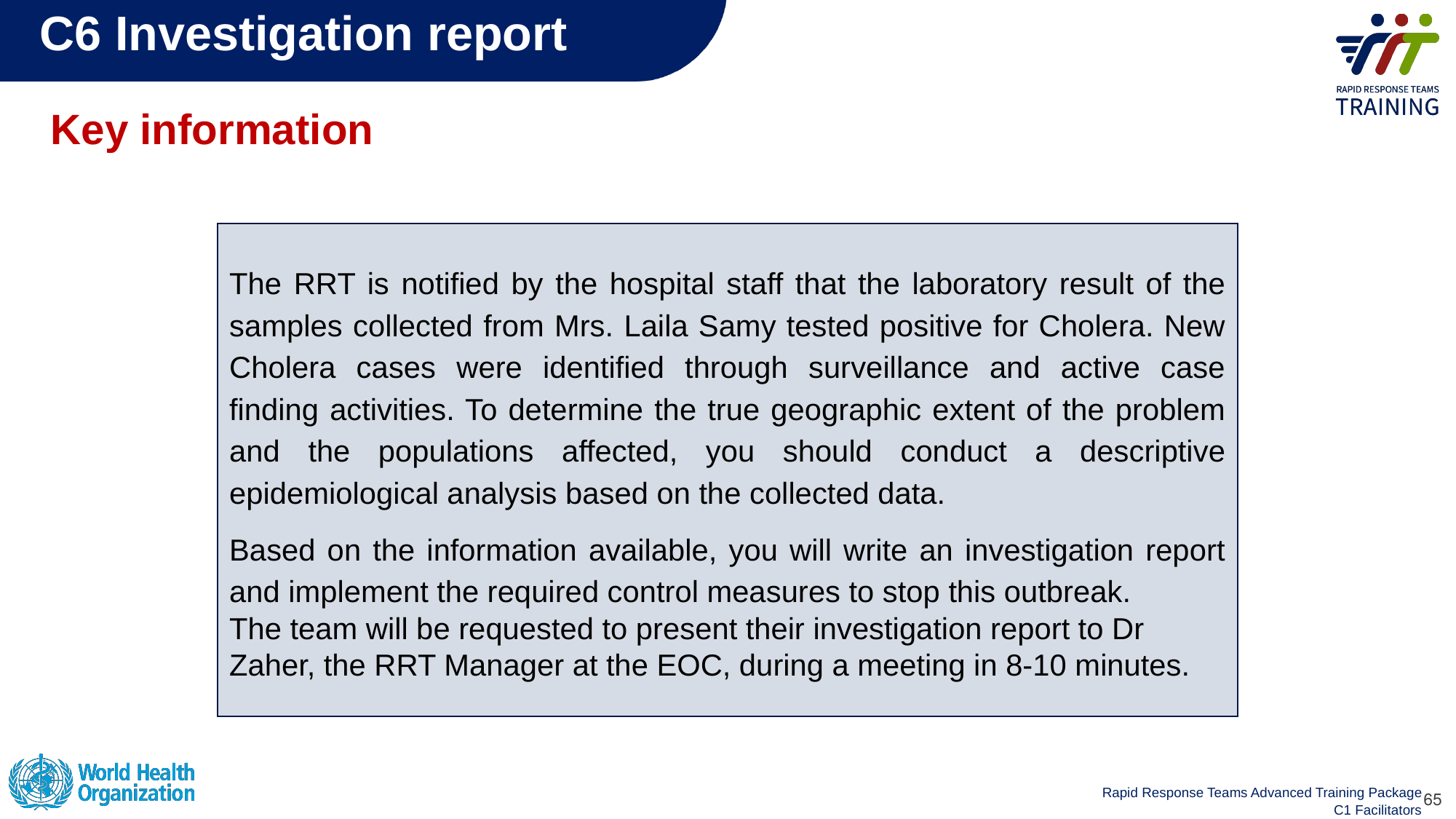

# C6 Investigation report
Key information

The RRT is notified by the hospital staff that the laboratory result of the samples collected from Mrs. Laila Samy tested positive for Cholera. New Cholera cases were identified through surveillance and active case finding activities. To determine the true geographic extent of the problem and the populations affected, you should conduct a descriptive epidemiological analysis based on the collected data.
Based on the information available, you will write an investigation report and implement the required control measures to stop this outbreak.
The team will be requested to present their investigation report to Dr Zaher, the RRT Manager at the EOC, during a meeting in 8-10 minutes.